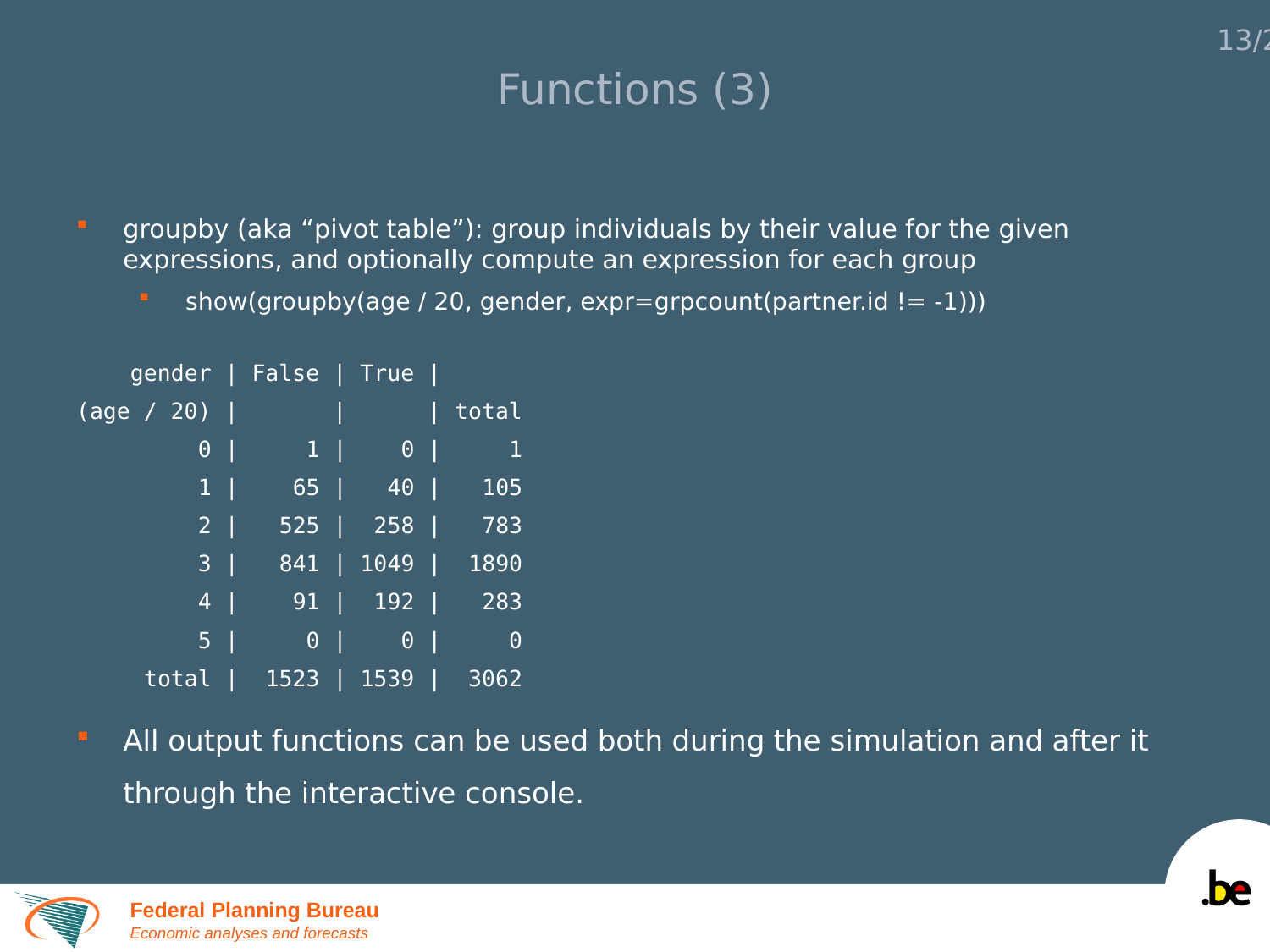

# Functions (3)
groupby (aka “pivot table”): group individuals by their value for the given expressions, and optionally compute an expression for each group
show(groupby(age / 20, gender, expr=grpcount(partner.id != -1)))

    gender | False | True |
(age / 20) |       |      | total
         0 |     1 |    0 |     1
         1 |    65 |   40 |   105
         2 |   525 |  258 |   783
         3 |   841 | 1049 |  1890
         4 |    91 |  192 |   283
         5 |     0 |    0 |     0
     total |  1523 | 1539 |  3062
All output functions can be used both during the simulation and after it through the interactive console.